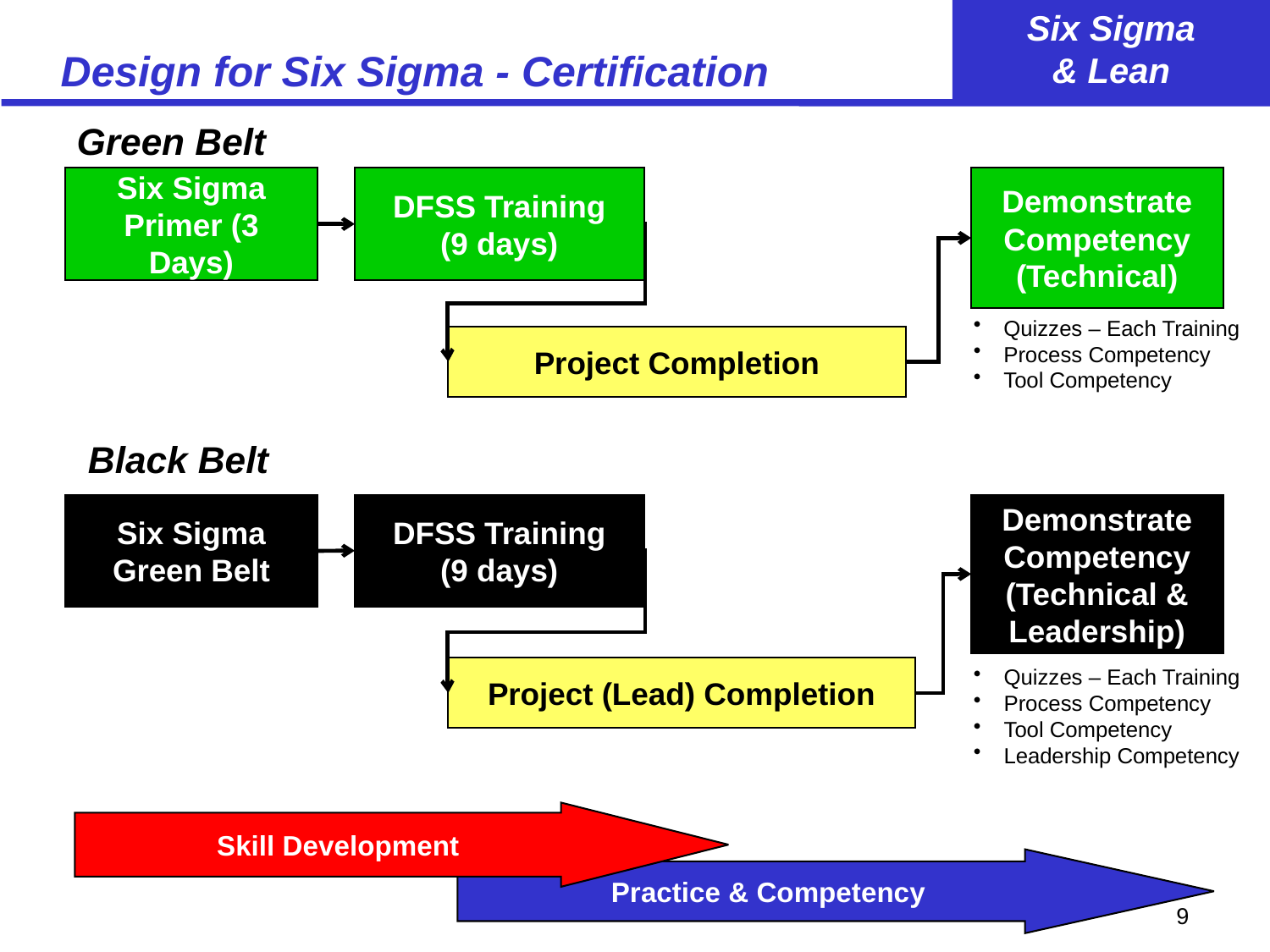

# Design for Six Sigma - Certification
Green Belt
Six Sigma Primer (3 Days)
DFSS Training
(9 days)
Demonstrate Competency (Technical)
Quizzes – Each Training
Process Competency
Tool Competency
Project Completion
Black Belt
DFSS Training
(9 days)
Demonstrate Competency (Technical & Leadership)
Six Sigma Green Belt
Quizzes – Each Training
Process Competency
Tool Competency
Leadership Competency
Project (Lead) Completion
Skill Development
Practice & Competency